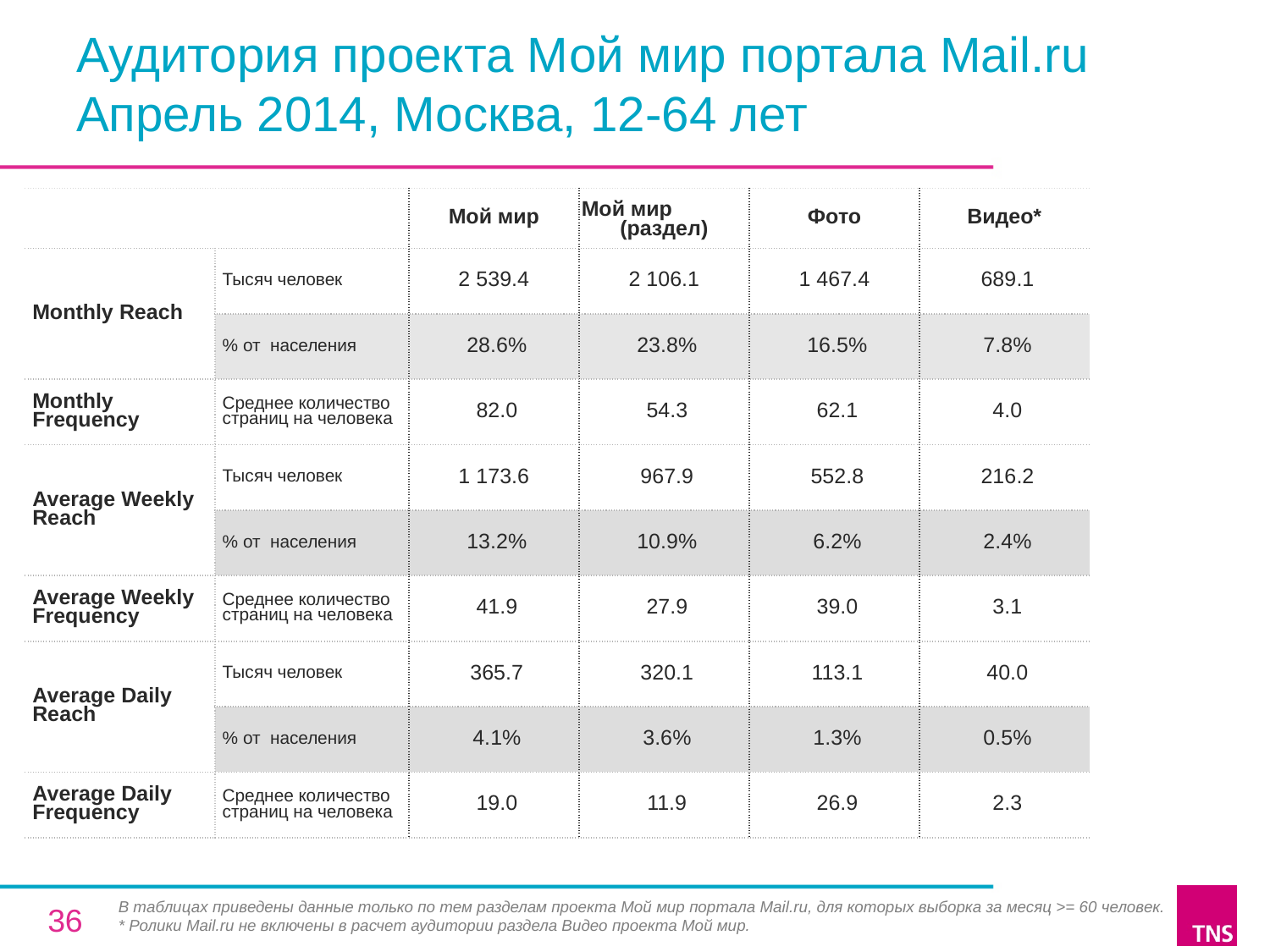

# Аудитория проекта Мой мир портала Mail.ru Апрель 2014, Москва, 12-64 лет
|  |  | Мой мир | Мой мир (раздел) | Фото | Видео\* |
| --- | --- | --- | --- | --- | --- |
| Monthly Reach | Тысяч человек | 2 539.4 | 2 106.1 | 1 467.4 | 689.1 |
|  | % от населения | 28.6% | 23.8% | 16.5% | 7.8% |
| Monthly Frequency | Среднее количество страниц на человека | 82.0 | 54.3 | 62.1 | 4.0 |
| Average Weekly Reach | Тысяч человек | 1 173.6 | 967.9 | 552.8 | 216.2 |
|  | % от населения | 13.2% | 10.9% | 6.2% | 2.4% |
| Average Weekly Frequency | Среднее количество страниц на человека | 41.9 | 27.9 | 39.0 | 3.1 |
| Average Daily Reach | Тысяч человек | 365.7 | 320.1 | 113.1 | 40.0 |
|  | % от населения | 4.1% | 3.6% | 1.3% | 0.5% |
| Average Daily Frequency | Среднее количество страниц на человека | 19.0 | 11.9 | 26.9 | 2.3 |
В таблицах приведены данные только по тем разделам проекта Мой мир портала Mail.ru, для которых выборка за месяц >= 60 человек.
* Ролики Mail.ru не включены в расчет аудитории раздела Видео проекта Мой мир.
36